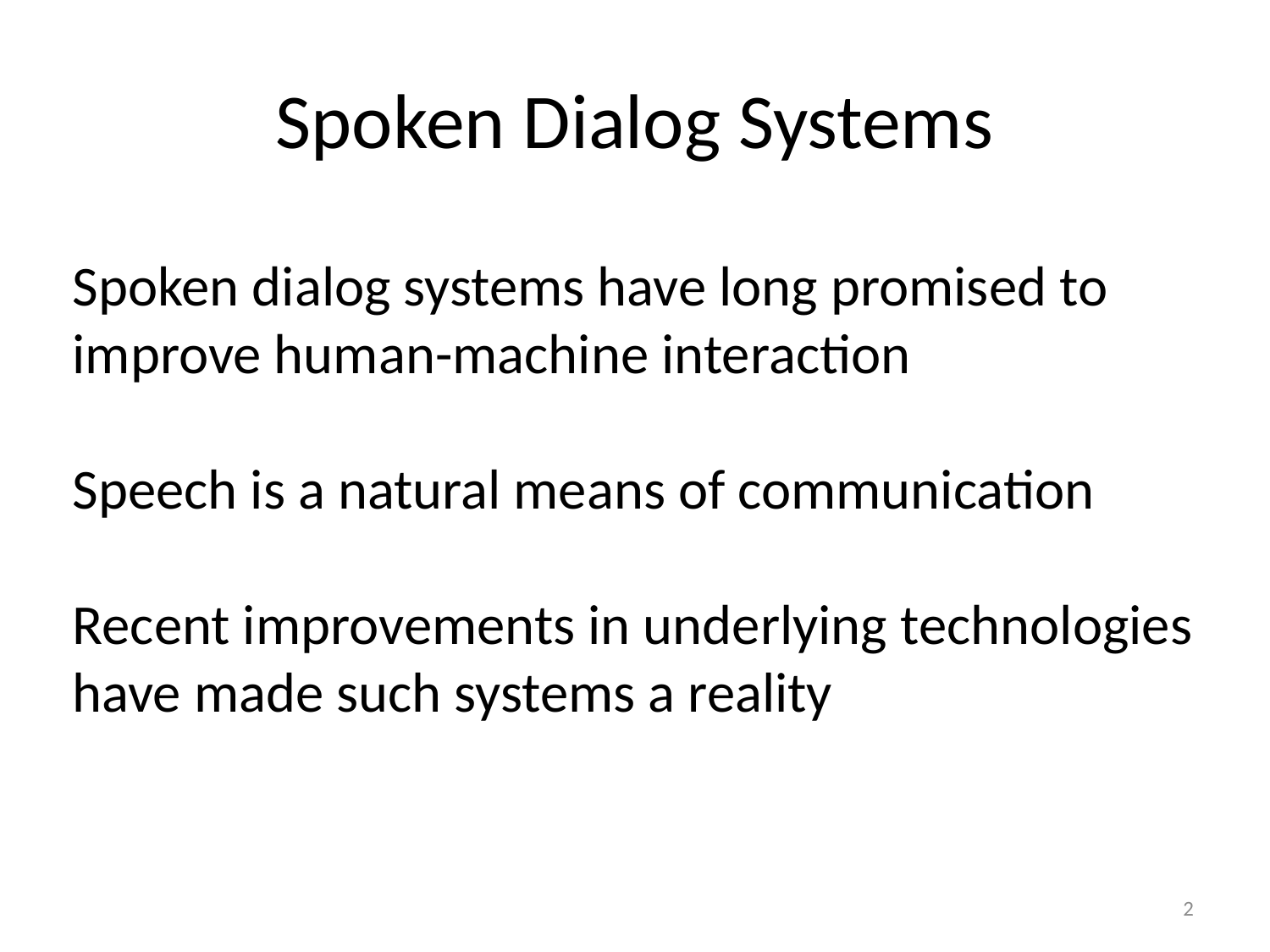

# Spoken Dialog Systems
Spoken dialog systems have long promised to improve human-machine interaction

Speech is a natural means of communication

Recent improvements in underlying technologies have made such systems a reality

2